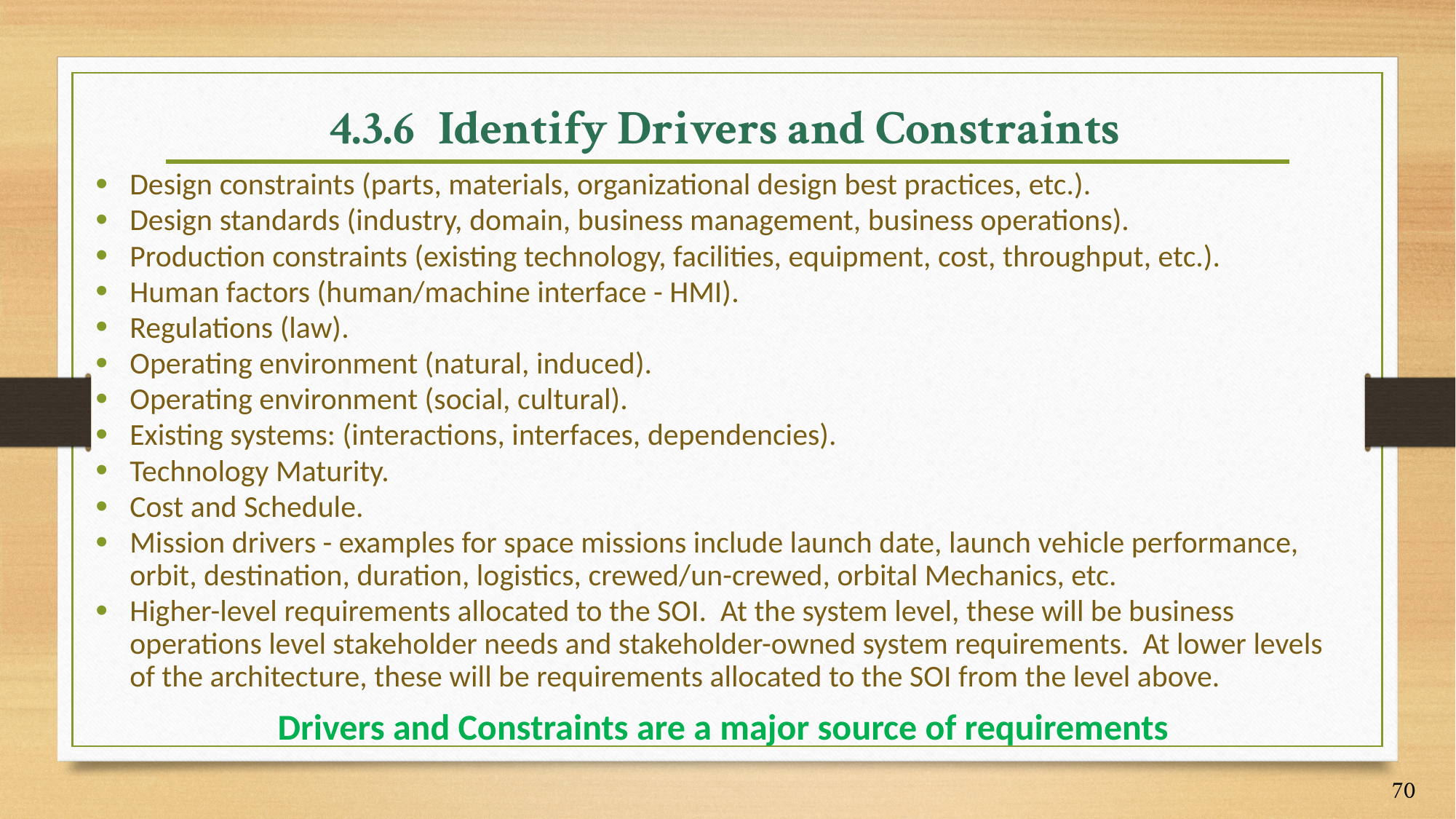

# 4.3.6	Identify Drivers and Constraints
Design constraints (parts, materials, organizational design best practices, etc.).
Design standards (industry, domain, business management, business operations).
Production constraints (existing technology, facilities, equipment, cost, throughput, etc.).
Human factors (human/machine interface - HMI).
Regulations (law).
Operating environment (natural, induced).
Operating environment (social, cultural).
Existing systems: (interactions, interfaces, dependencies).
Technology Maturity.
Cost and Schedule.
Mission drivers - examples for space missions include launch date, launch vehicle performance, orbit, destination, duration, logistics, crewed/un-crewed, orbital Mechanics, etc.
Higher-level requirements allocated to the SOI.  At the system level, these will be business operations level stakeholder needs and stakeholder-owned system requirements.  At lower levels of the architecture, these will be requirements allocated to the SOI from the level above.
Drivers and Constraints are a major source of requirements
70